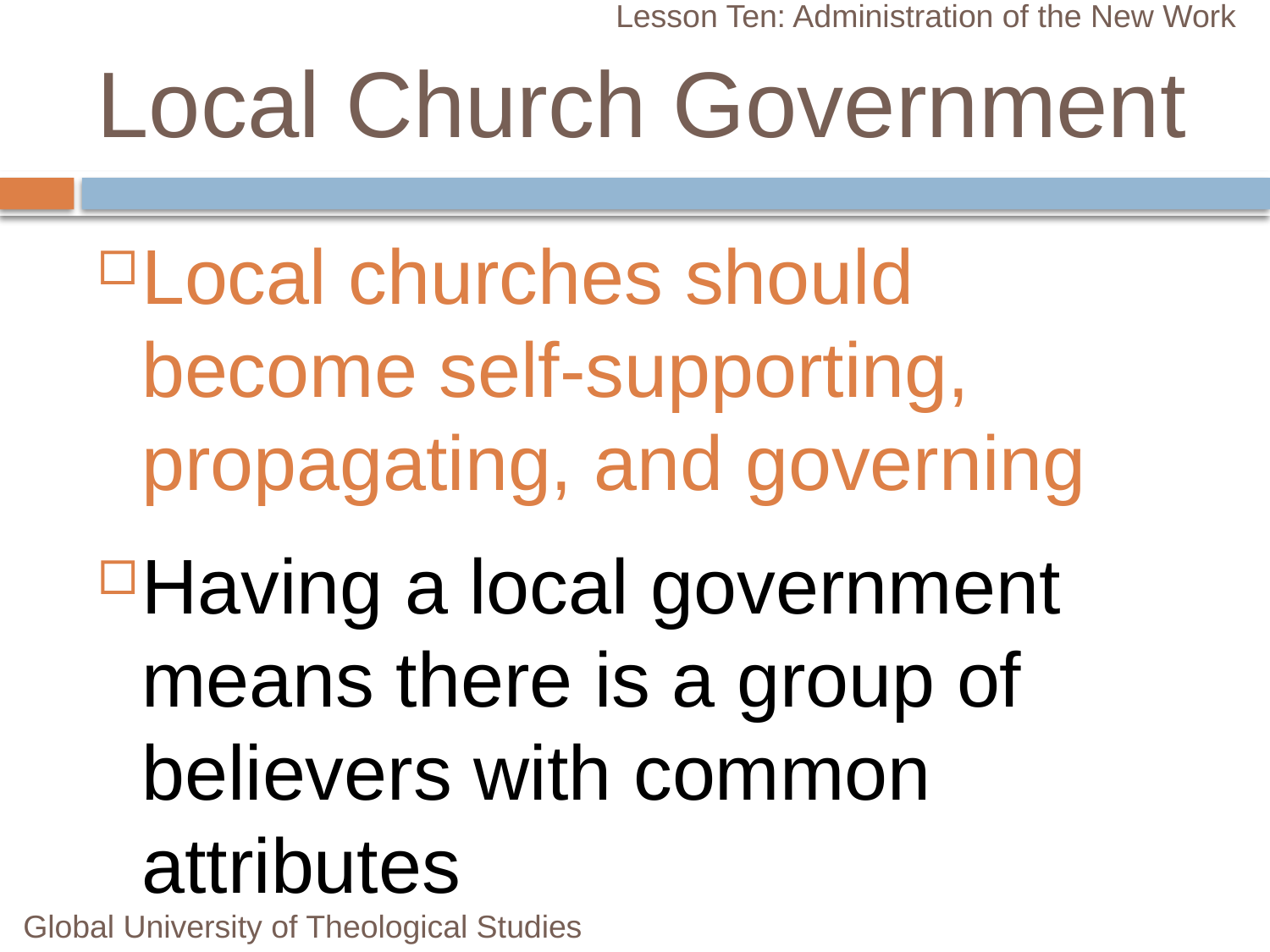

Lesson Ten: Administration of the New Work
# Local Church Government
Local churches should become self-supporting, propagating, and governing
Having a local government means there is a group of believers with common attributes
Global University of Theological Studies